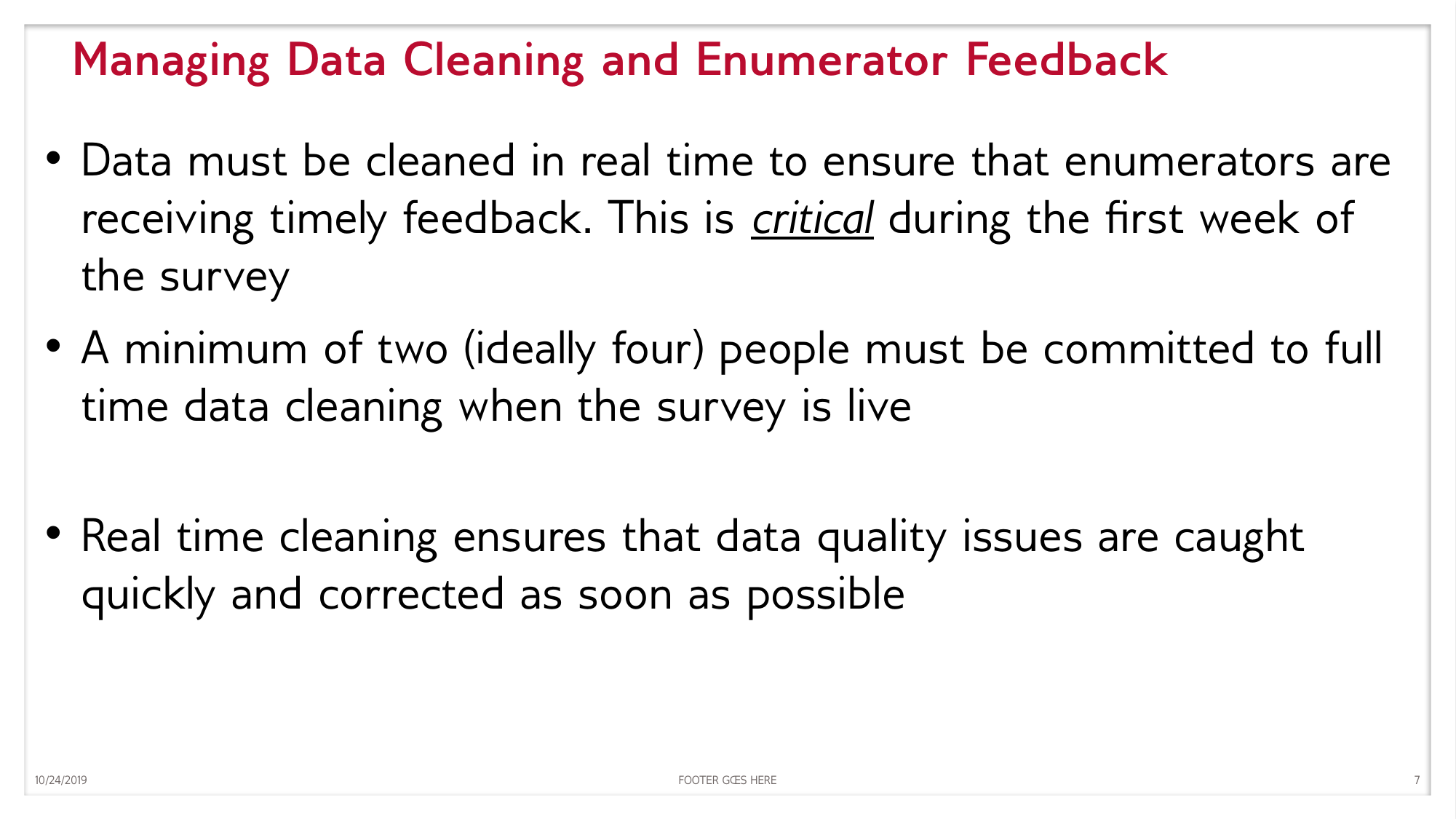

# Managing Data Cleaning and Enumerator Feedback
Data must be cleaned in real time to ensure that enumerators are receiving timely feedback. This is critical during the first week of the survey
A minimum of two (ideally four) people must be committed to full time data cleaning when the survey is live
Real time cleaning ensures that data quality issues are caught quickly and corrected as soon as possible

10/24/2019
FOOTER GOES HERE
7